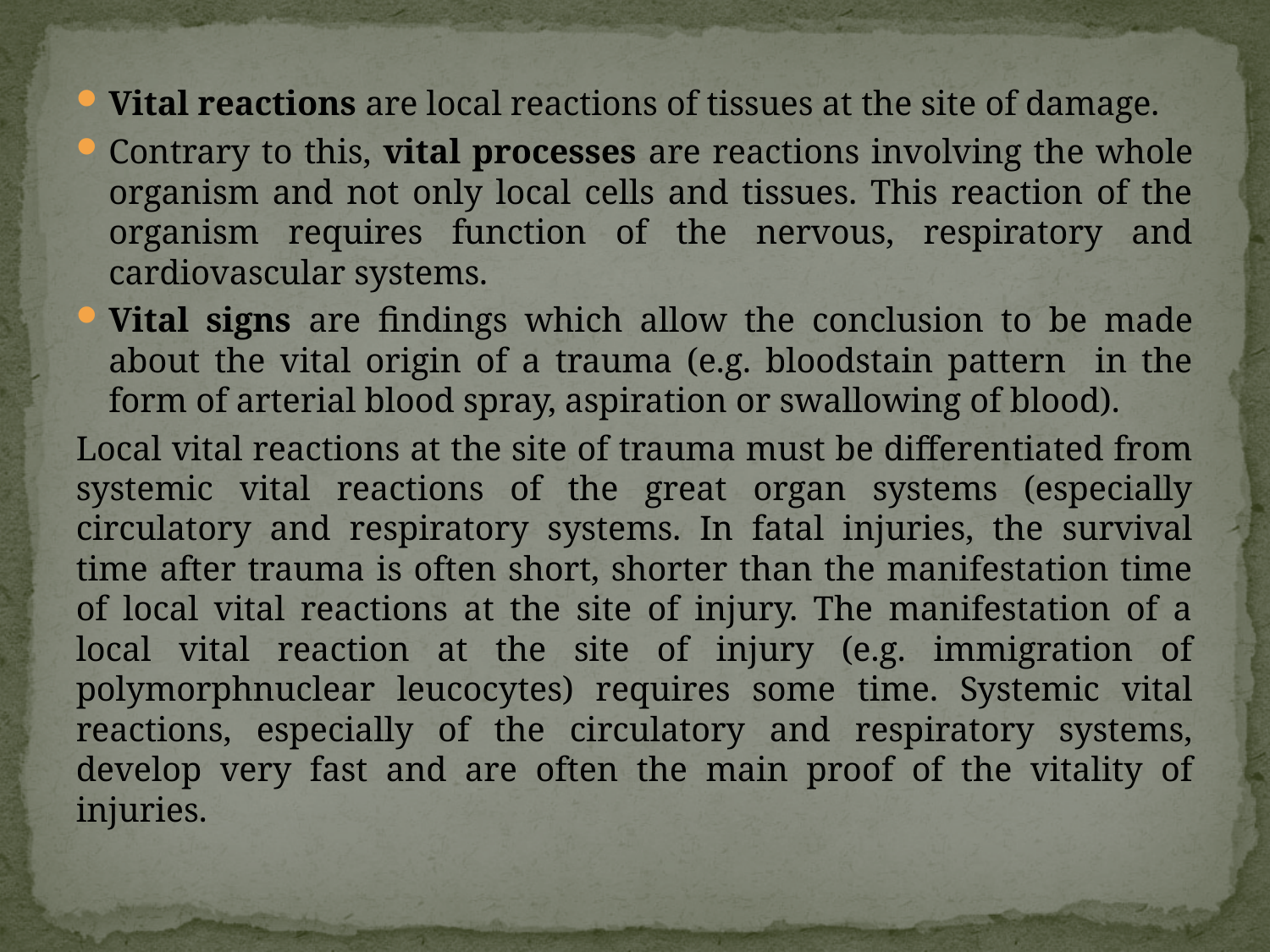

Vital reactions are local reactions of tissues at the site of damage.
Contrary to this, vital processes are reactions involving the whole organism and not only local cells and tissues. This reaction of the organism requires function of the nervous, respiratory and cardiovascular systems.
Vital signs are findings which allow the conclusion to be made about the vital origin of a trauma (e.g. bloodstain pattern  in the form of arterial blood spray, aspiration or swallowing of blood).
Local vital reactions at the site of trauma must be differentiated from systemic vital reactions of the great organ systems (especially circulatory and respiratory systems. In fatal injuries, the survival time after trauma is often short, shorter than the manifestation time of local vital reactions at the site of injury. The manifestation of a local vital reaction at the site of injury (e.g. immigration of polymorphnuclear leucocytes) requires some time. Systemic vital reactions, especially of the circulatory and respiratory systems, develop very fast and are often the main proof of the vitality of injuries.